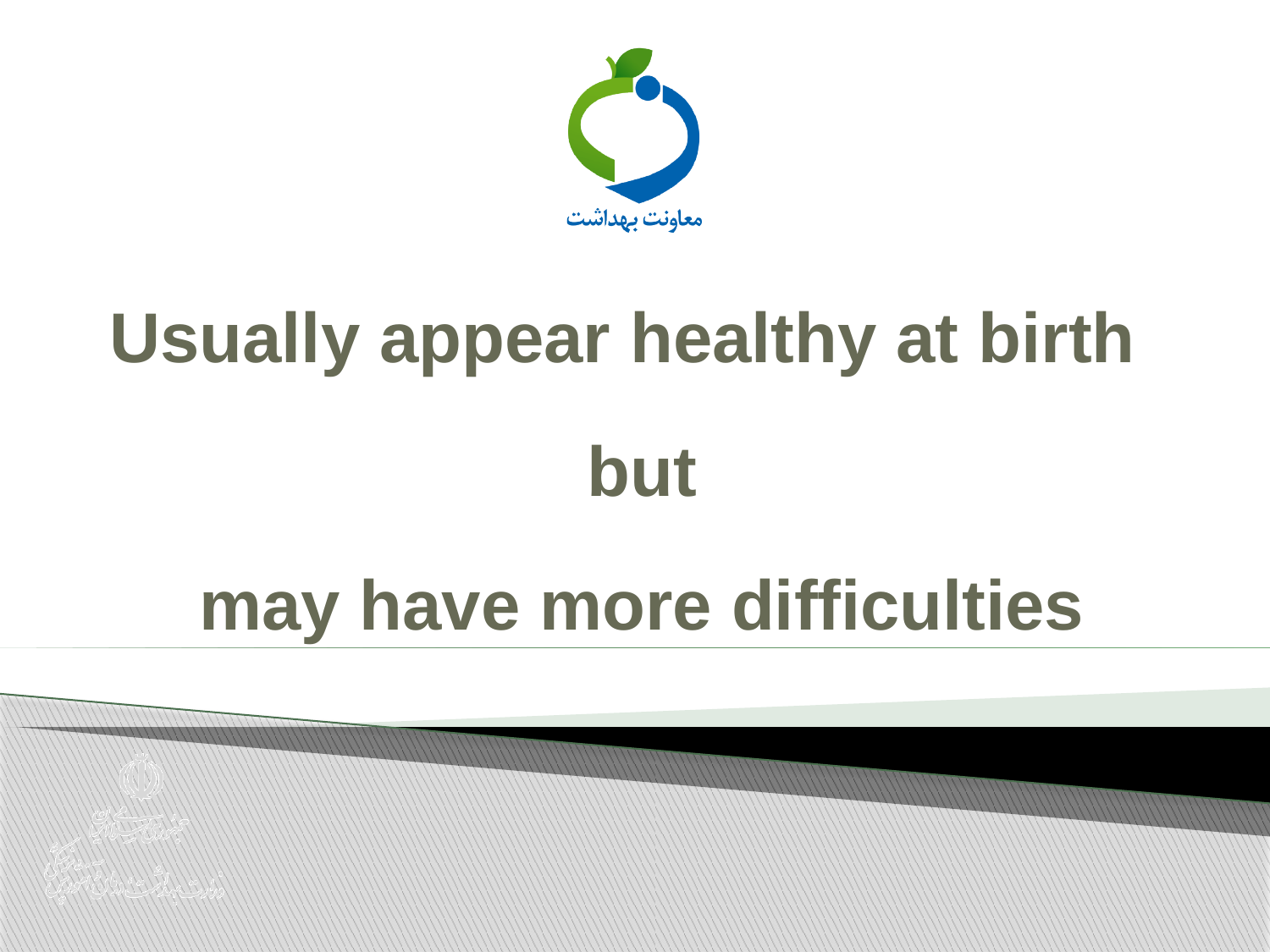

Usually appear healthy at birth
but
  may have more difficulties